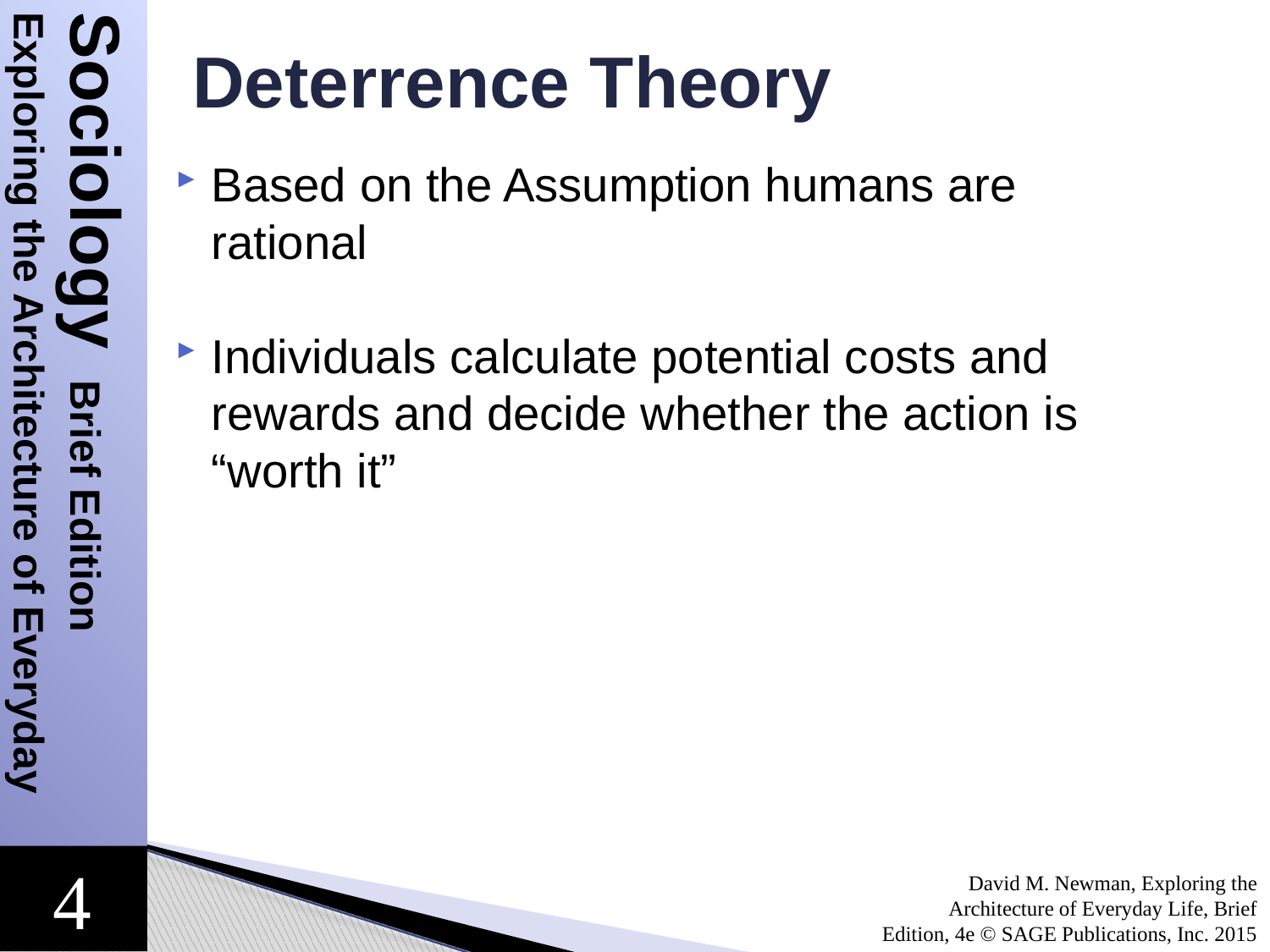

# Deterrence Theory
Based on the Assumption humans are rational

Individuals calculate potential costs and rewards and decide whether the action is “worth it”
David M. Newman, Exploring the Architecture of Everyday Life, Brief Edition, 4e © SAGE Publications, Inc. 2015